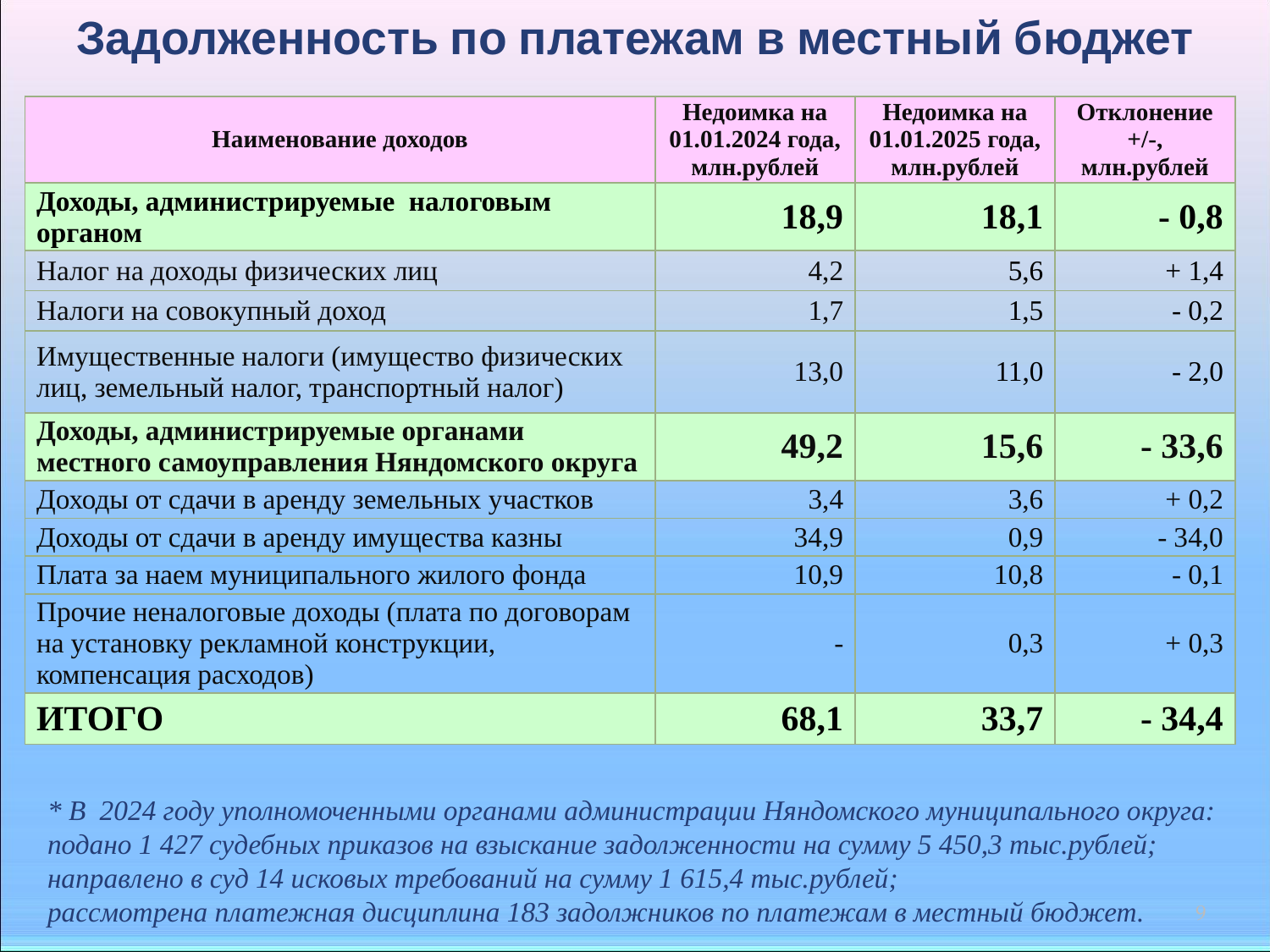

# Задолженность по платежам в местный бюджет
| Наименование доходов | Недоимка на 01.01.2024 года, млн.рублей | Недоимка на 01.01.2025 года, млн.рублей | Отклонение +/-, млн.рублей |
| --- | --- | --- | --- |
| Доходы, администрируемые налоговым органом | 18,9 | 18,1 | - 0,8 |
| Налог на доходы физических лиц | 4,2 | 5,6 | + 1,4 |
| Налоги на совокупный доход | 1,7 | 1,5 | - 0,2 |
| Имущественные налоги (имущество физических лиц, земельный налог, транспортный налог) | 13,0 | 11,0 | - 2,0 |
| Доходы, администрируемые органами местного самоуправления Няндомского округа | 49,2 | 15,6 | - 33,6 |
| Доходы от сдачи в аренду земельных участков | 3,4 | 3,6 | + 0,2 |
| Доходы от сдачи в аренду имущества казны | 34,9 | 0,9 | - 34,0 |
| Плата за наем муниципального жилого фонда | 10,9 | 10,8 | - 0,1 |
| Прочие неналоговые доходы (плата по договорам на установку рекламной конструкции, компенсация расходов) | - | 0,3 | + 0,3 |
| ИТОГО | 68,1 | 33,7 | - 34,4 |
* В  2024 году уполномоченными органами администрации Няндомского муниципального округа:
подано 1 427 судебных приказов на взыскание задолженности на сумму 5 450,3 тыс.рублей;
направлено в суд 14 исковых требований на сумму 1 615,4 тыс.рублей;
рассмотрена платежная дисциплина 183 задолжников по платежам в местный бюджет.
9